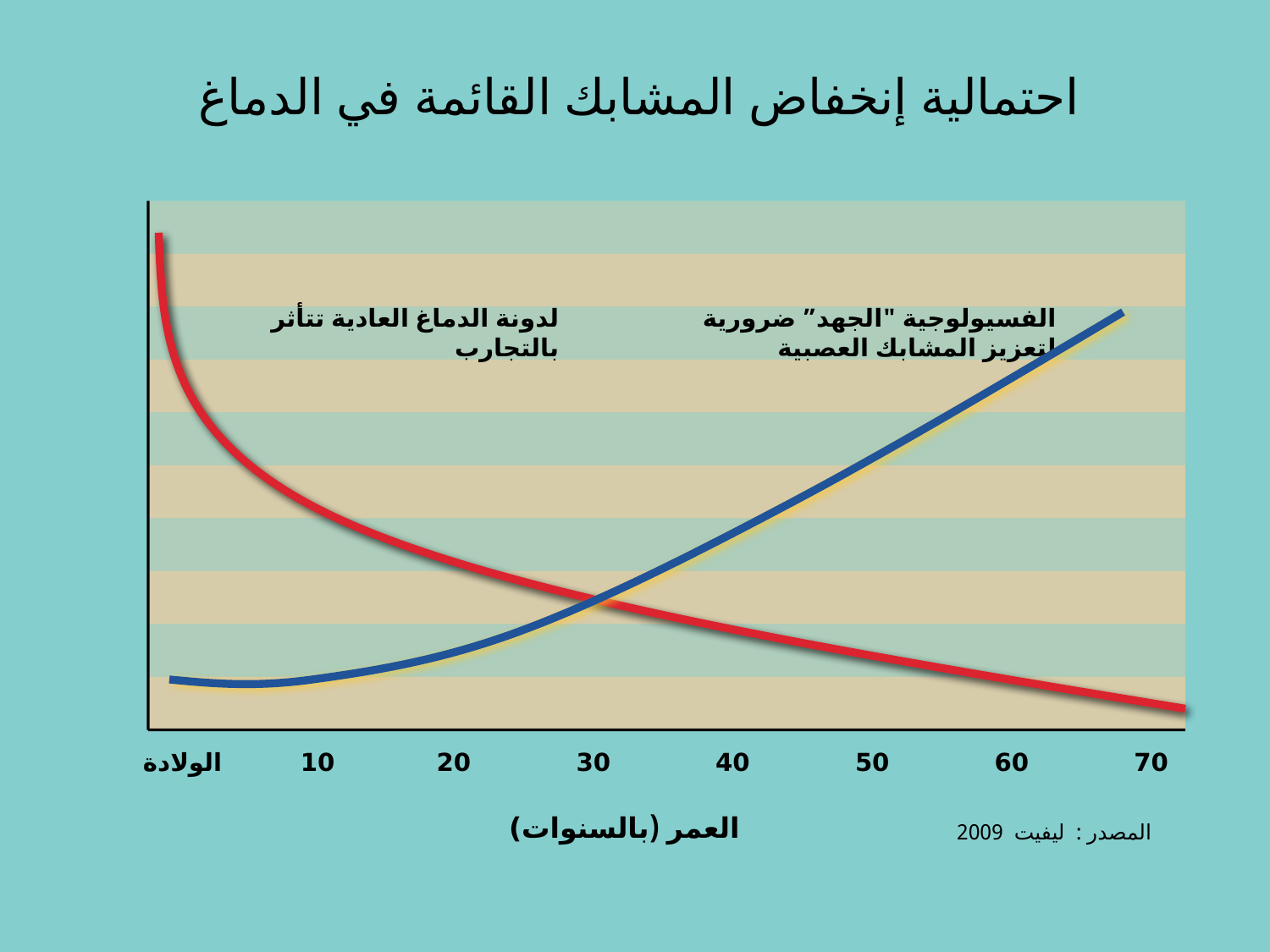

احتمالية إنخفاض المشابك القائمة في الدماغ

لدونة الدماغ العادية تتأثر بالتجارب
الفسيولوجية "الجهد” ضرورية لتعزيز المشابك العصبية

الولادة
10
20
30
40
50
60
70
(العمر (بالسنوات
المصدر :  ليفيت  2009